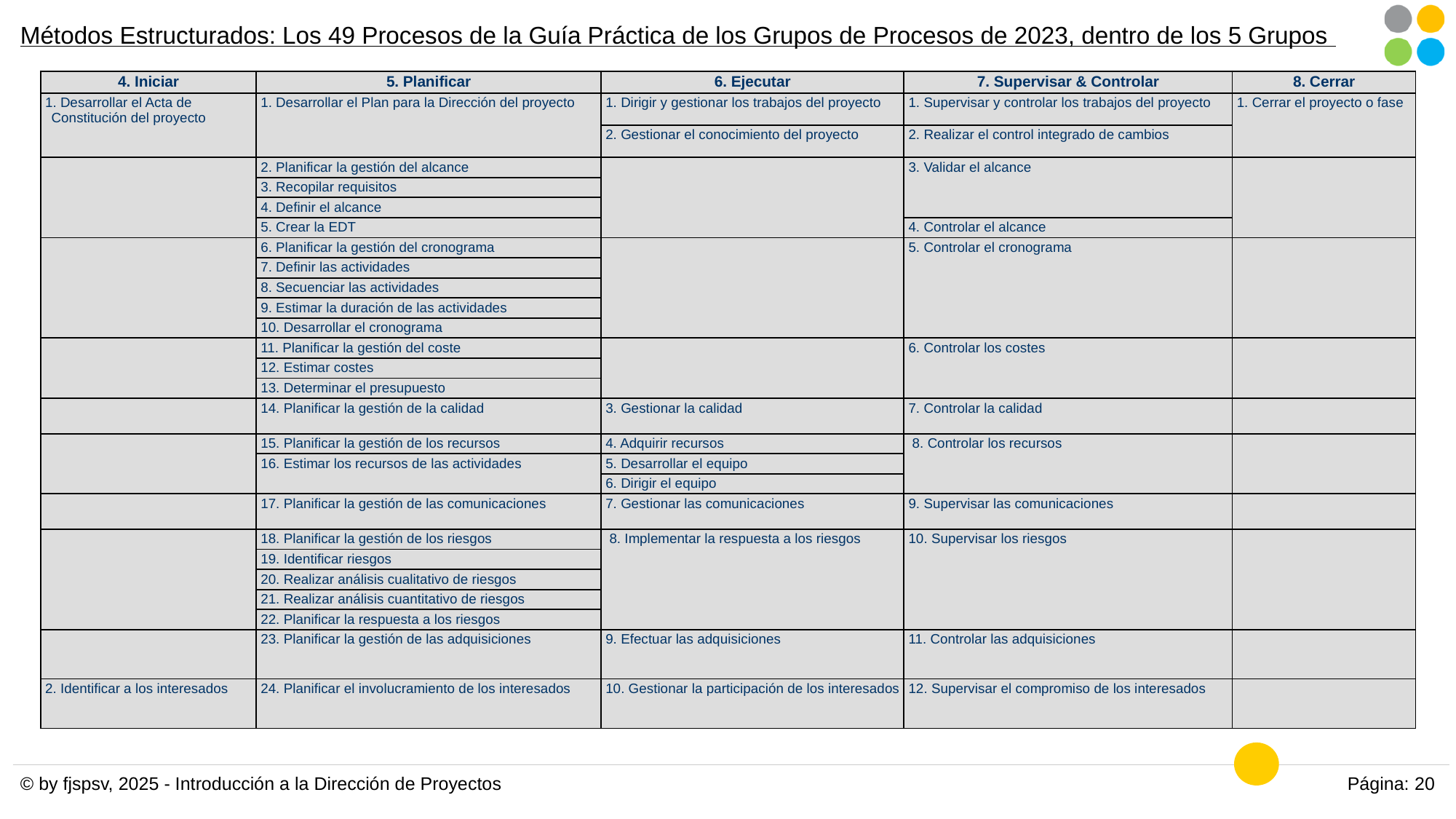

# Métodos Estructurados: Los 49 Procesos de la Guía Práctica de los Grupos de Procesos de 2023, dentro de los 5 Grupos
| 4. Iniciar | 5. Planificar | 6. Ejecutar | 7. Supervisar & Controlar | 8. Cerrar |
| --- | --- | --- | --- | --- |
| 1. Desarrollar el Acta de Constitución del proyecto | 1. Desarrollar el Plan para la Dirección del proyecto | 1. Dirigir y gestionar los trabajos del proyecto | 1. Supervisar y controlar los trabajos del proyecto | 1. Cerrar el proyecto o fase |
|  |  | 2. Gestionar el conocimiento del proyecto | 2. Realizar el control integrado de cambios |  |
|  | 2. Planificar la gestión del alcance |  | 3. Validar el alcance |  |
|  | 3. Recopilar requisitos |  |  |  |
|  | 4. Definir el alcance |  |  |  |
|  | 5. Crear la EDT |  | 4. Controlar el alcance |  |
|  | 6. Planificar la gestión del cronograma |  | 5. Controlar el cronograma |  |
|  | 7. Definir las actividades |  |  |  |
|  | 8. Secuenciar las actividades |  |  |  |
|  | 9. Estimar la duración de las actividades |  |  |  |
|  | 10. Desarrollar el cronograma |  |  |  |
|  | 11. Planificar la gestión del coste |  | 6. Controlar los costes |  |
|  | 12. Estimar costes |  |  |  |
|  | 13. Determinar el presupuesto |  |  |  |
|  | 14. Planificar la gestión de la calidad | 3. Gestionar la calidad | 7. Controlar la calidad |  |
|  | 15. Planificar la gestión de los recursos | 4. Adquirir recursos | 8. Controlar los recursos |  |
|  | 16. Estimar los recursos de las actividades | 5. Desarrollar el equipo |  |  |
|  |  | 6. Dirigir el equipo |  |  |
|  | 17. Planificar la gestión de las comunicaciones | 7. Gestionar las comunicaciones | 9. Supervisar las comunicaciones |  |
|  | 18. Planificar la gestión de los riesgos | 8. Implementar la respuesta a los riesgos | 10. Supervisar los riesgos |  |
|  | 19. Identificar riesgos |  |  |  |
|  | 20. Realizar análisis cualitativo de riesgos |  |  |  |
|  | 21. Realizar análisis cuantitativo de riesgos |  |  |  |
|  | 22. Planificar la respuesta a los riesgos |  |  |  |
|  | 23. Planificar la gestión de las adquisiciones | 9. Efectuar las adquisiciones | 11. Controlar las adquisiciones |  |
| 2. Identificar a los interesados | 24. Planificar el involucramiento de los interesados | 10. Gestionar la participación de los interesados | 12. Supervisar el compromiso de los interesados |  |
© by fjspsv, 2025 - Introducción a la Dirección de Proyectos
Página: 20